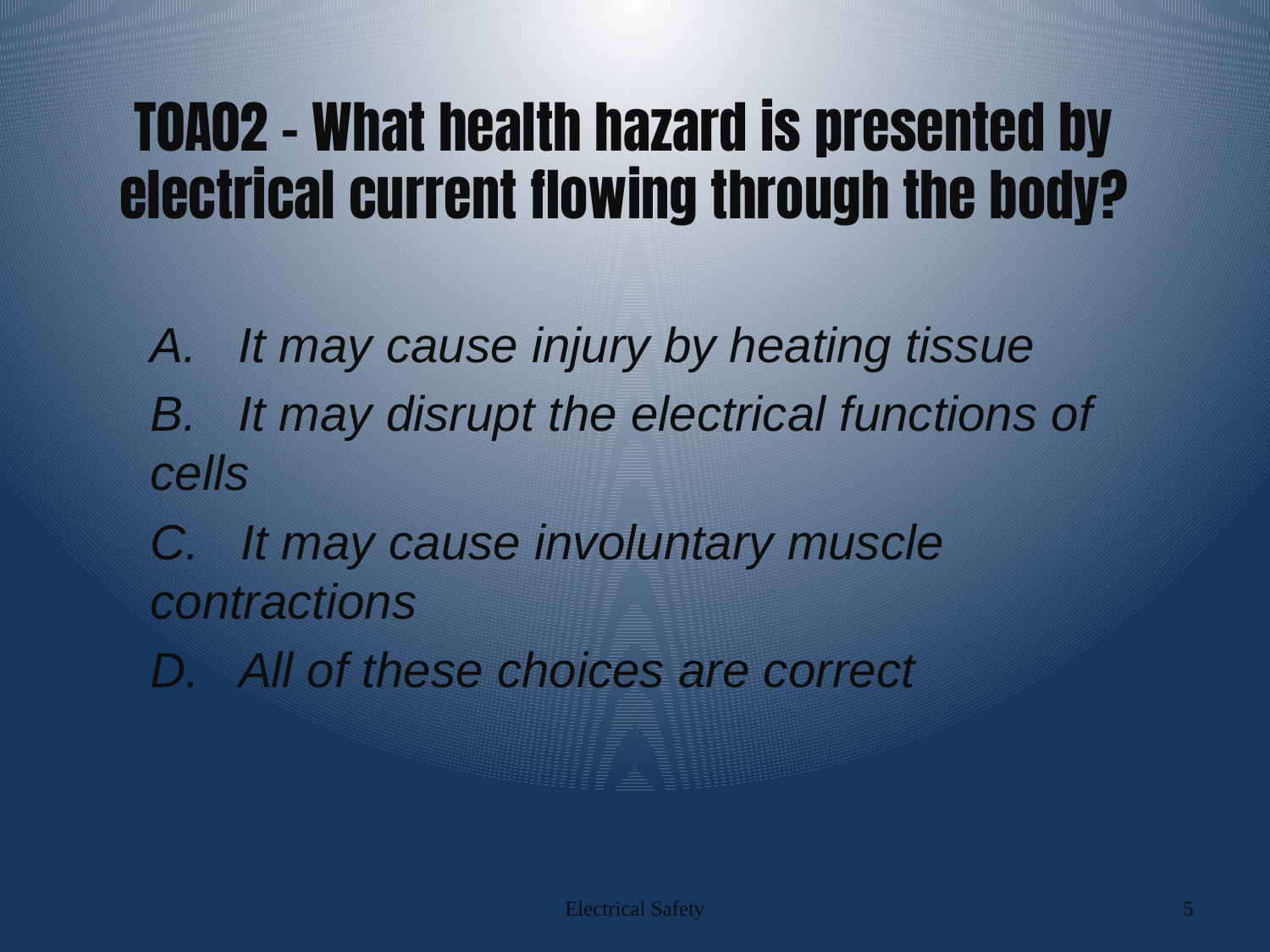

# T0A02 - What health hazard is presented by electrical current flowing through the body?
A.   It may cause injury by heating tissue
B.   It may disrupt the electrical functions of cells
C.   It may cause involuntary muscle contractions
D.   All of these choices are correct
Electrical Safety
5